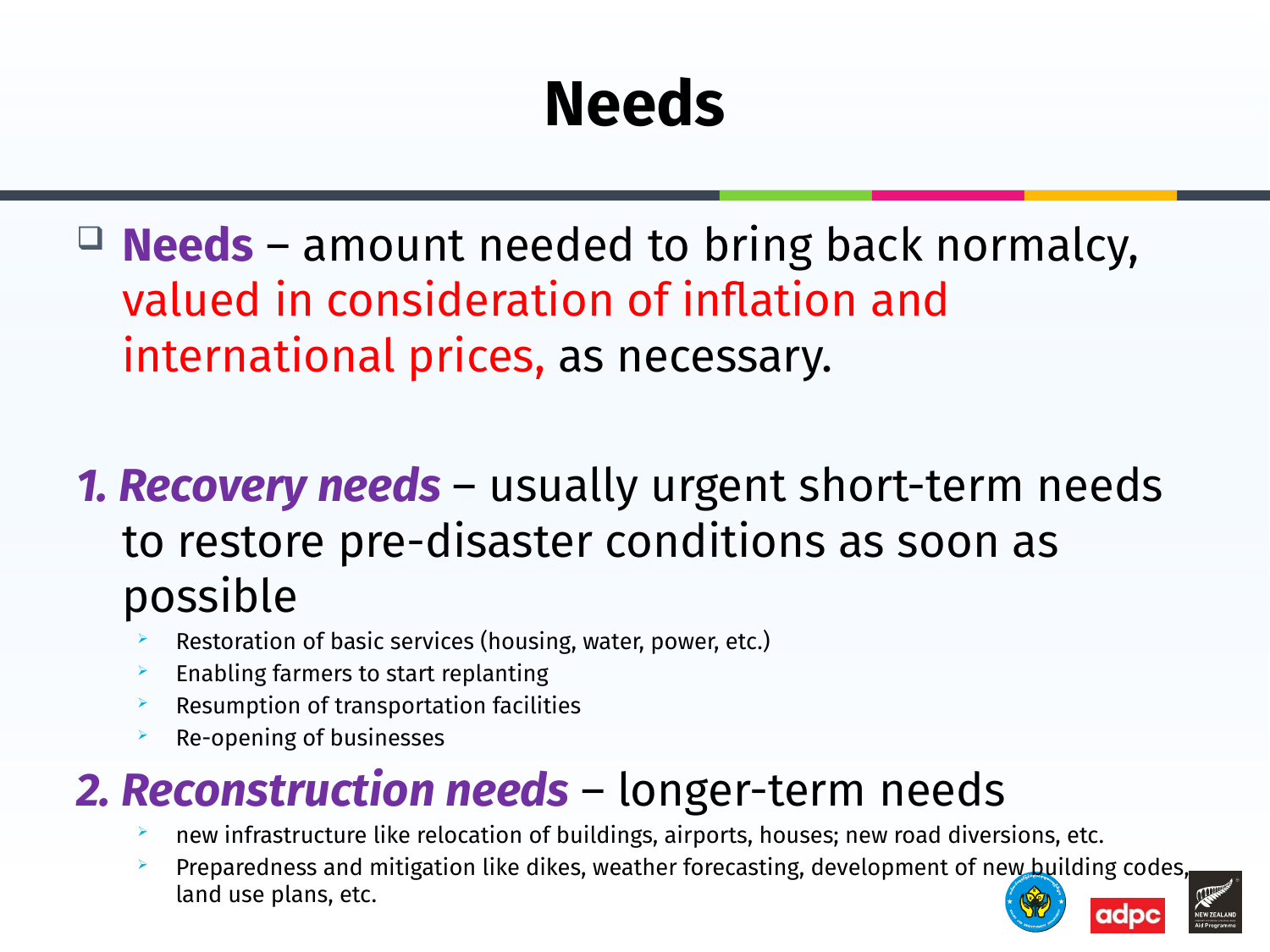

# Needs
Needs – amount needed to bring back normalcy, valued in consideration of inflation and international prices, as necessary.

1. Recovery needs – usually urgent short-term needs to restore pre-disaster conditions as soon as possible
Restoration of basic services (housing, water, power, etc.)
Enabling farmers to start replanting
Resumption of transportation facilities
Re-opening of businesses
2. Reconstruction needs – longer-term needs
new infrastructure like relocation of buildings, airports, houses; new road diversions, etc.
Preparedness and mitigation like dikes, weather forecasting, development of new building codes, land use plans, etc.